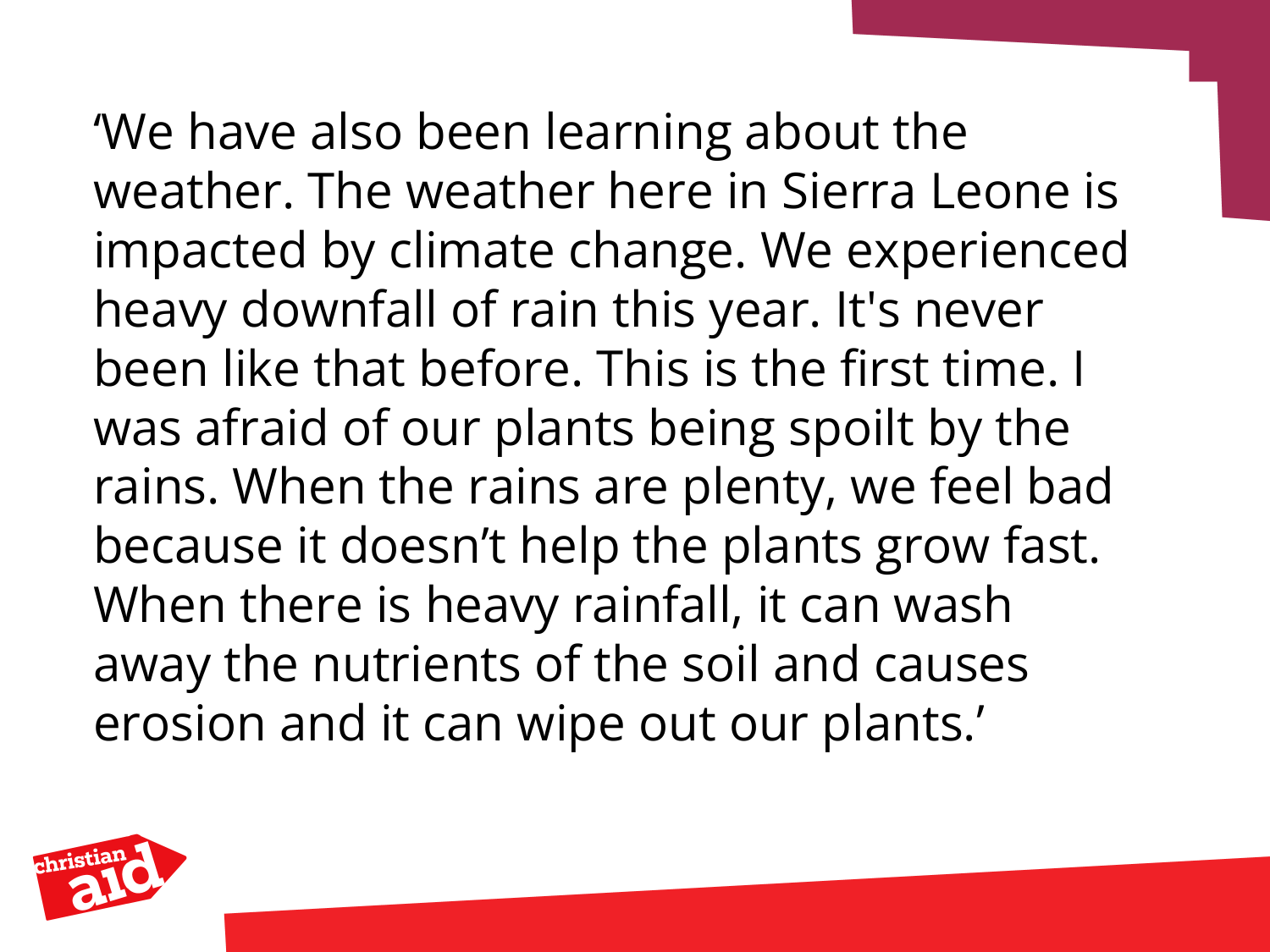

‘We have also been learning about the weather. The weather here in Sierra Leone is impacted by climate change. We experienced heavy downfall of rain this year. It's never been like that before. This is the first time. I was afraid of our plants being spoilt by the rains. When the rains are plenty, we feel bad because it doesn’t help the plants grow fast. When there is heavy rainfall, it can wash away the nutrients of the soil and causes erosion and it can wipe out our plants.’